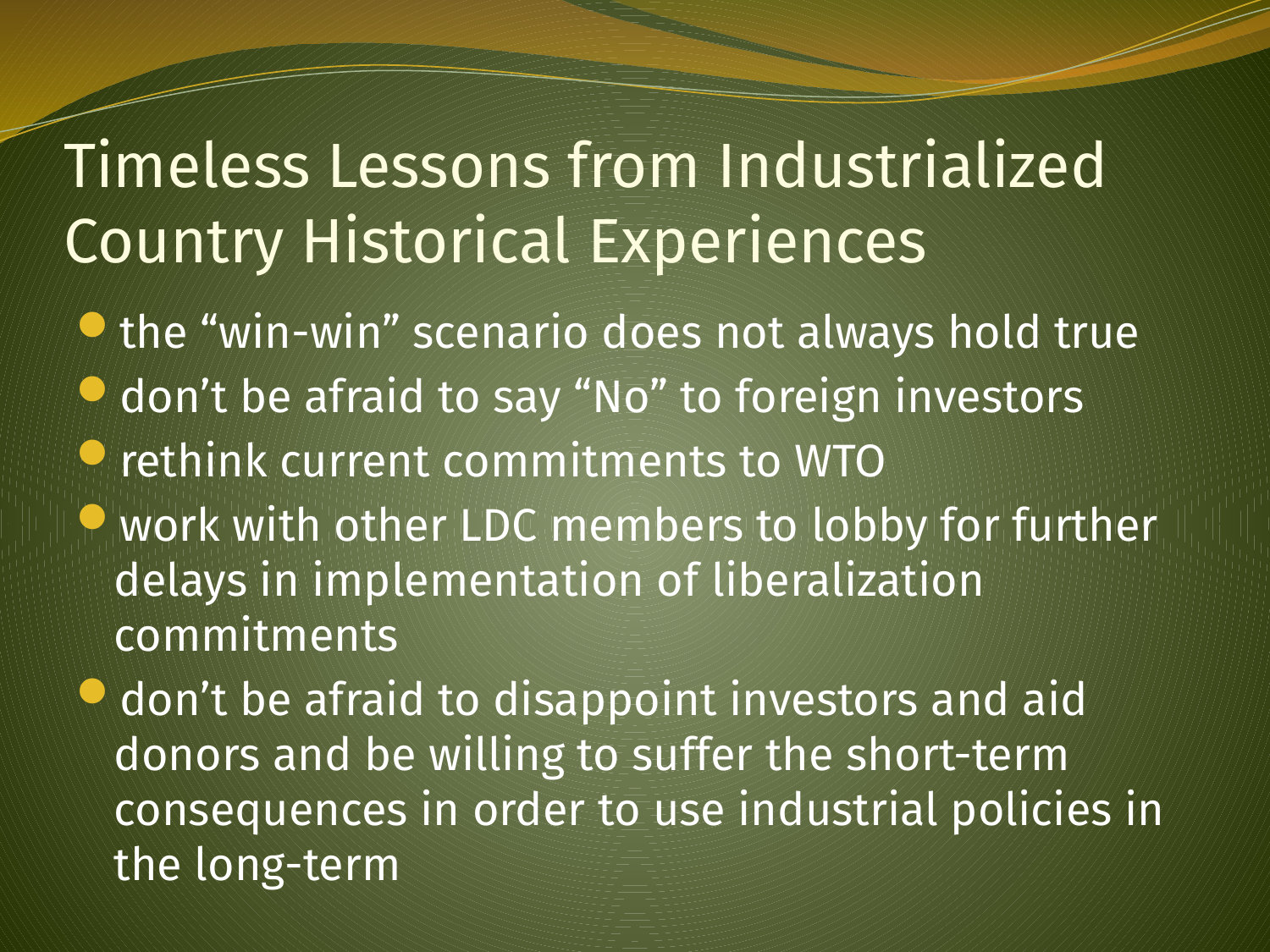

# Timeless Lessons from Industrialized Country Historical Experiences
the “win-win” scenario does not always hold true
don’t be afraid to say “No” to foreign investors
rethink current commitments to WTO
work with other LDC members to lobby for further delays in implementation of liberalization commitments
don’t be afraid to disappoint investors and aid donors and be willing to suffer the short-term consequences in order to use industrial policies in the long-term